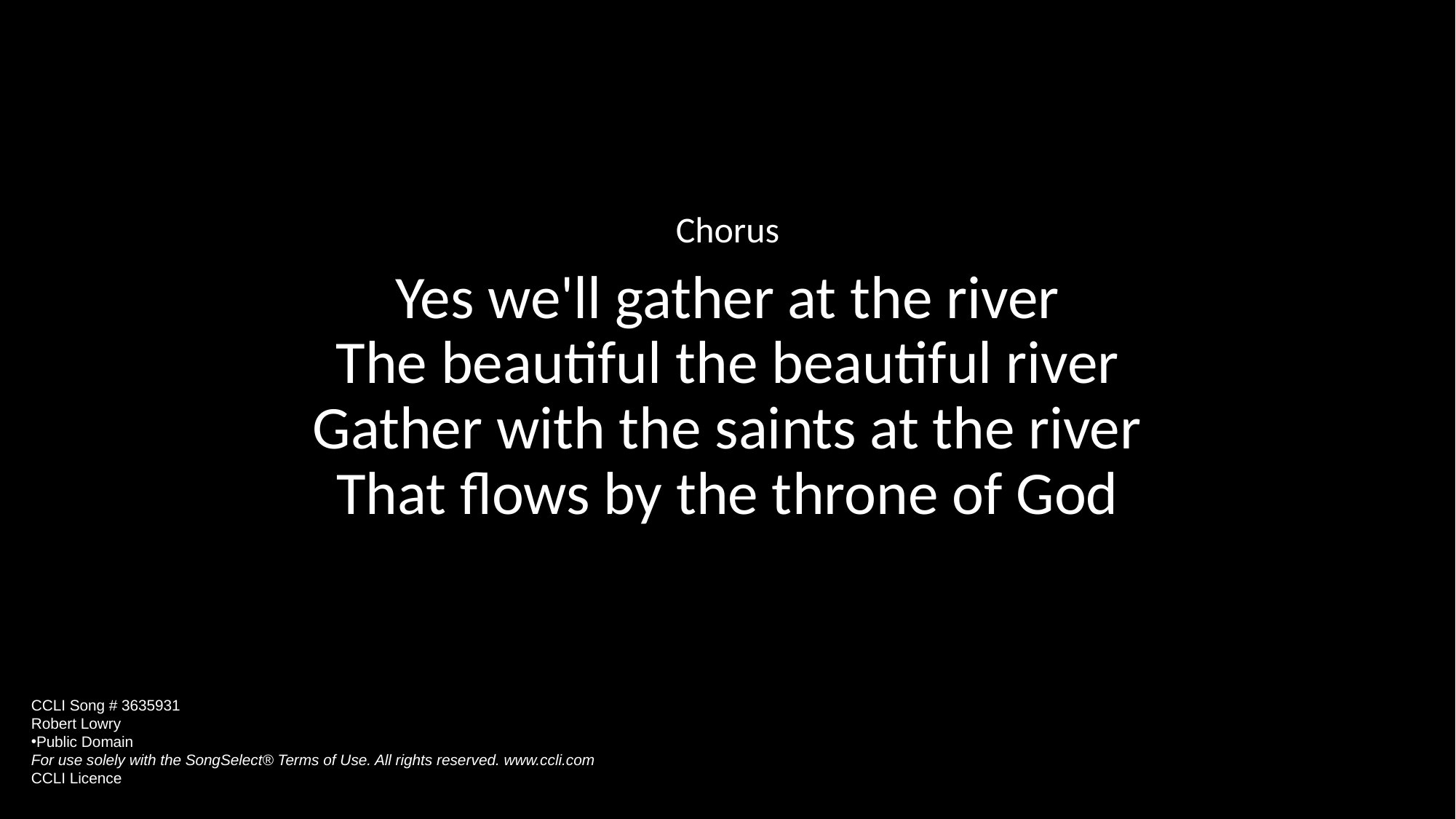

Chorus
Yes we'll gather at the river
The beautiful the beautiful river
Gather with the saints at the river
That flows by the throne of God
CCLI Song # 3635931
Robert Lowry
Public Domain
For use solely with the SongSelect® Terms of Use. All rights reserved. www.ccli.com
CCLI Licence